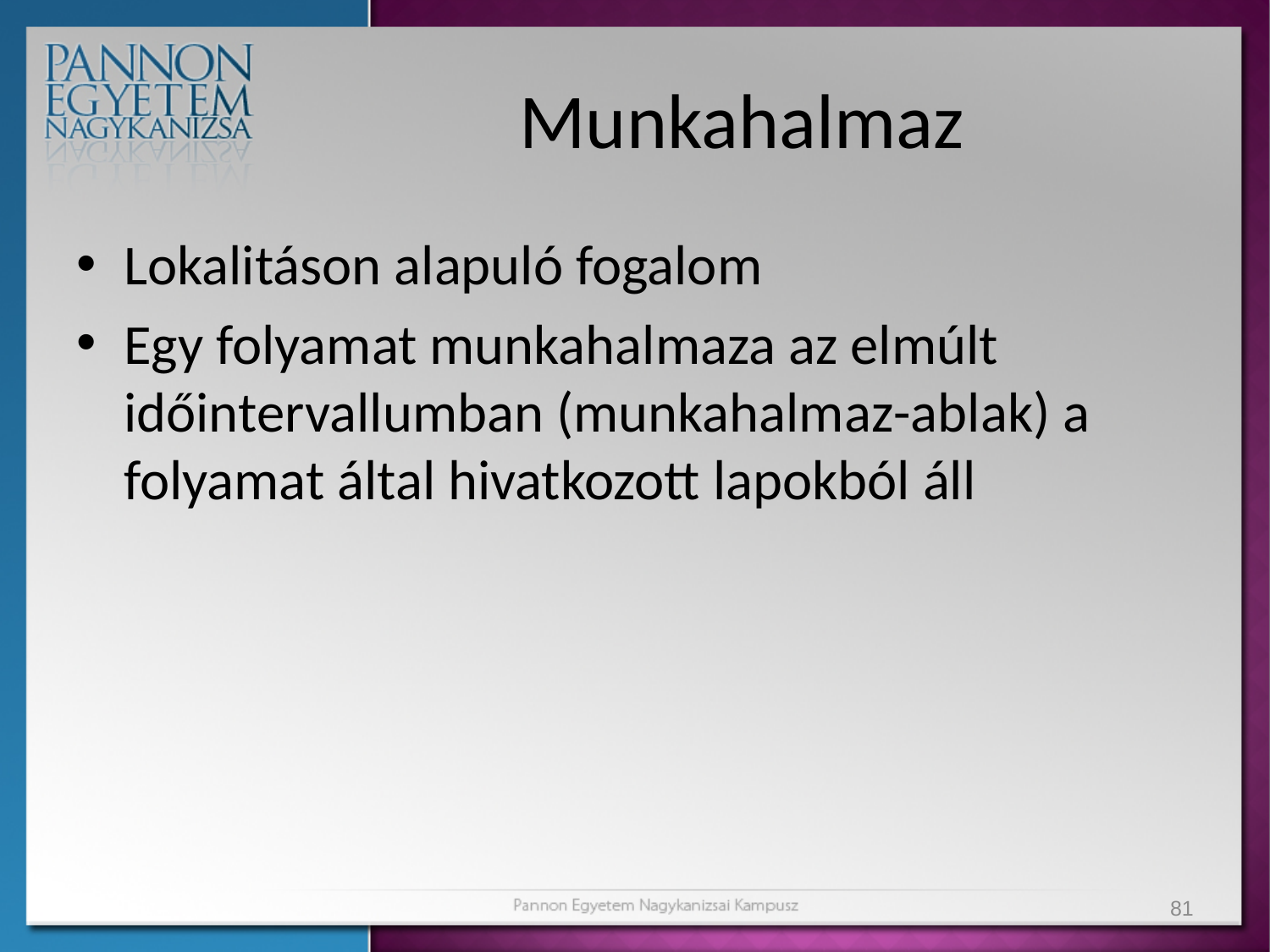

# Munkahalmaz
Lokalitáson alapuló fogalom
Egy folyamat munkahalmaza az elmúlt időintervallumban (munkahalmaz-ablak) a folyamat által hivatkozott lapokból áll
81